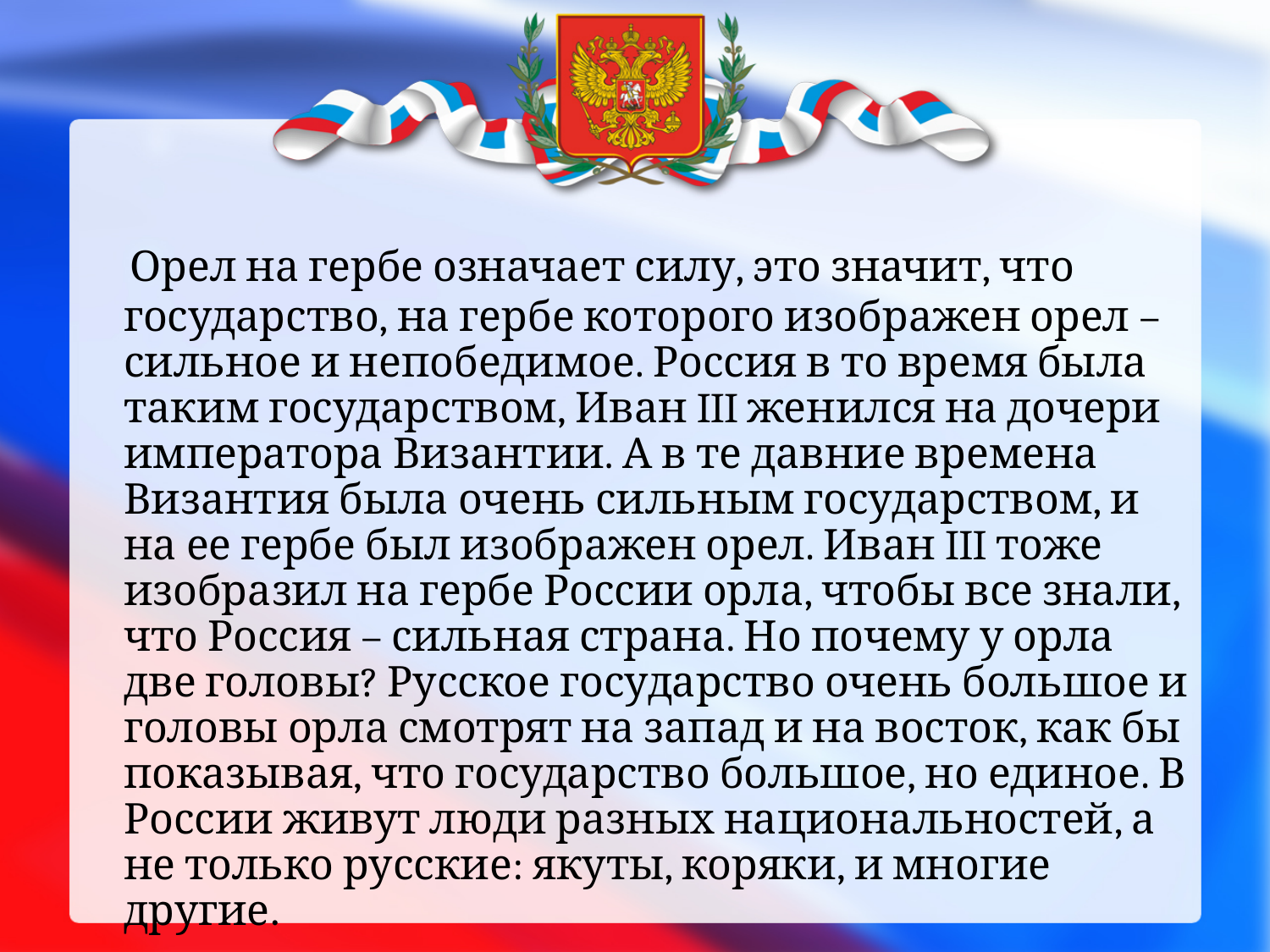

Орел на гербе означает силу, это значит, что государство, на гербе которого изображен орел – сильное и непобедимое. Россия в то время была таким государством, Иван III женился на дочери императора Византии. А в те давние времена Византия была очень сильным государством, и на ее гербе был изображен орел. Иван III тоже изобразил на гербе России орла, чтобы все знали, что Россия – сильная страна. Но почему у орла две головы? Русское государство очень большое и головы орла смотрят на запад и на восток, как бы показывая, что государство большое, но единое. В России живут люди разных национальностей, а не только русские: якуты, коряки, и многие другие.